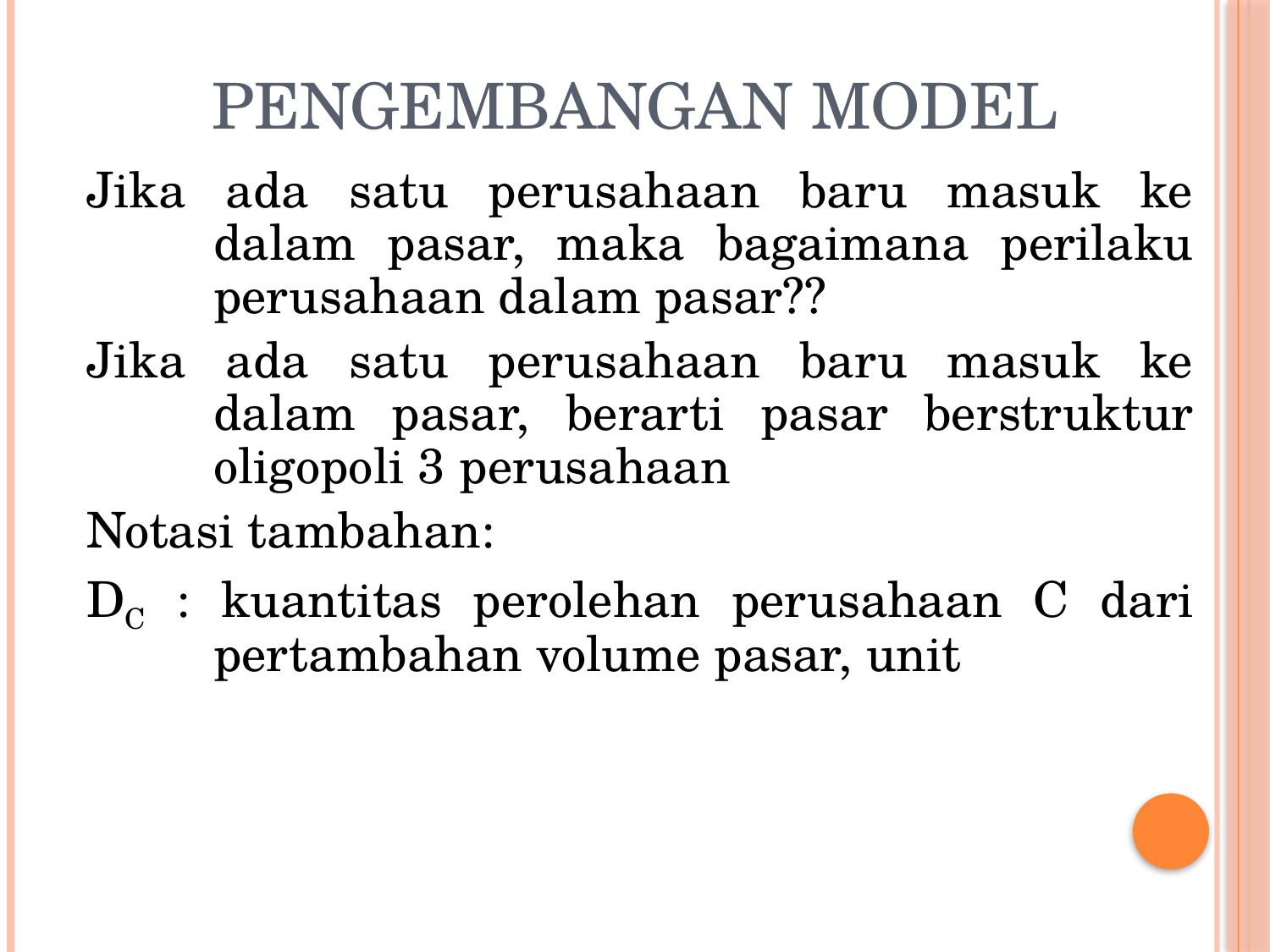

# Pengembangan Model
Jika ada satu perusahaan baru masuk ke dalam pasar, maka bagaimana perilaku perusahaan dalam pasar??
Jika ada satu perusahaan baru masuk ke dalam pasar, berarti pasar berstruktur oligopoli 3 perusahaan
Notasi tambahan:
DC : kuantitas perolehan perusahaan C dari pertambahan volume pasar, unit